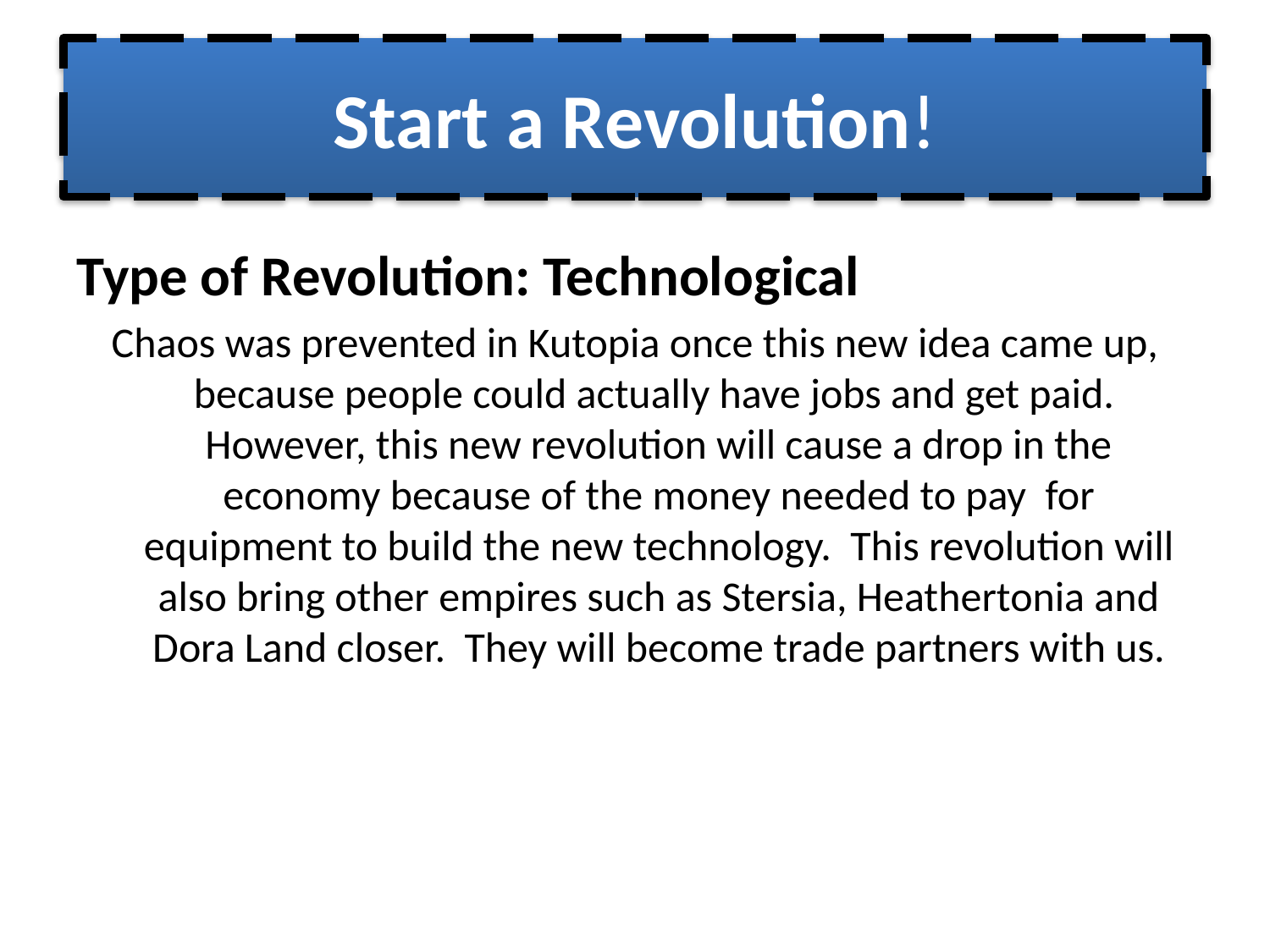

# Start a Revolution!
Type of Revolution: Technological
Chaos was prevented in Kutopia once this new idea came up, because people could actually have jobs and get paid.  However, this new revolution will cause a drop in the economy because of the money needed to pay  for equipment to build the new technology.  This revolution will also bring other empires such as Stersia, Heathertonia and Dora Land closer.  They will become trade partners with us.